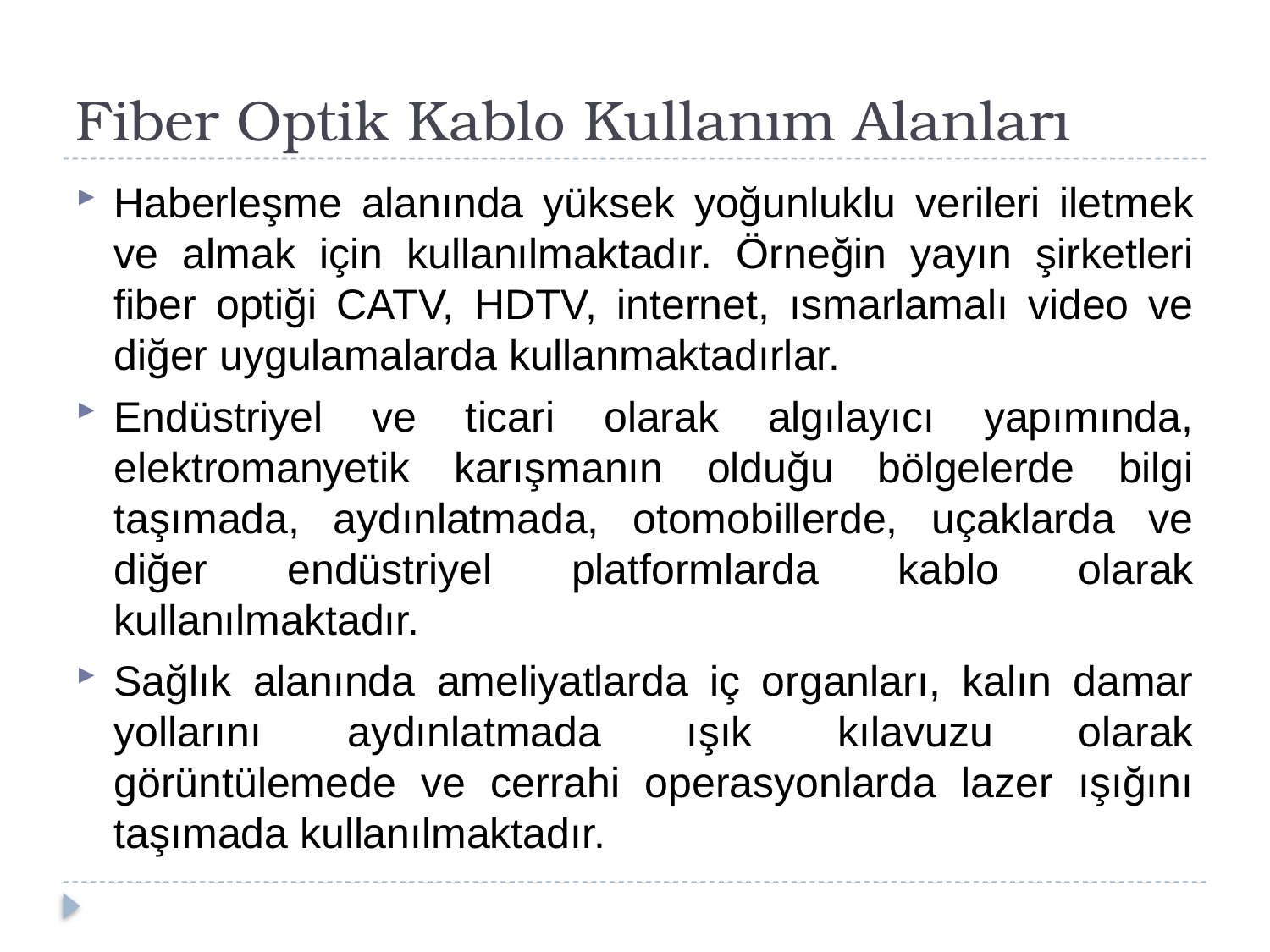

# Fiber Optik Kablo Kullanım Alanları
Haberleşme alanında yüksek yoğunluklu verileri iletmek ve almak için kullanılmaktadır. Örneğin yayın şirketleri fiber optiği CATV, HDTV, internet, ısmarlamalı video ve diğer uygulamalarda kullanmaktadırlar.
Endüstriyel ve ticari olarak algılayıcı yapımında, elektromanyetik karışmanın olduğu bölgelerde bilgi taşımada, aydınlatmada, otomobillerde, uçaklarda ve diğer endüstriyel platformlarda kablo olarak kullanılmaktadır.
Sağlık alanında ameliyatlarda iç organları, kalın damar yollarını aydınlatmada ışık kılavuzu olarak görüntülemede ve cerrahi operasyonlarda lazer ışığını taşımada kullanılmaktadır.